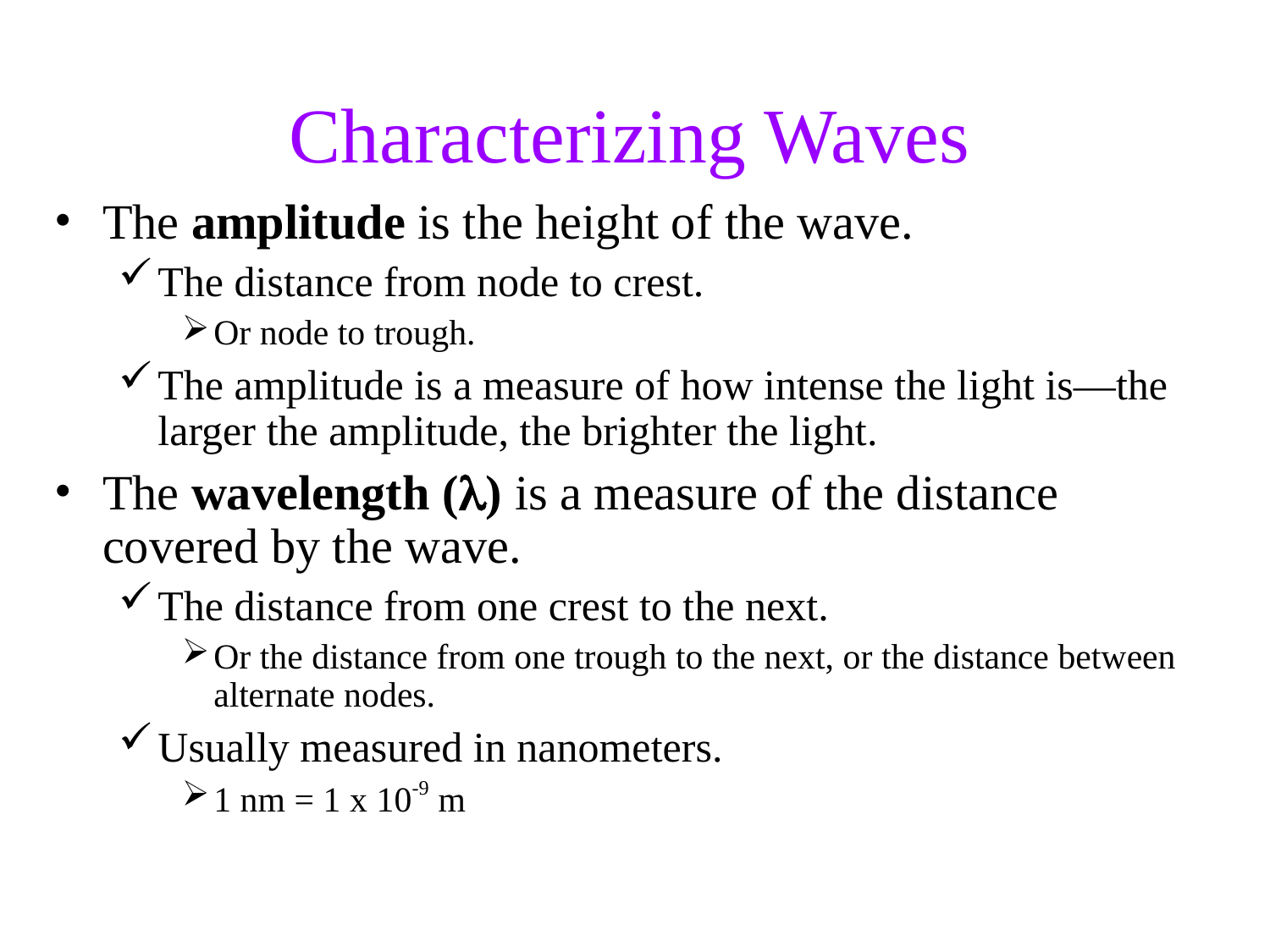

Characterizing Waves
The amplitude is the height of the wave.
The distance from node to crest.
Or node to trough.
The amplitude is a measure of how intense the light is—the larger the amplitude, the brighter the light.
The wavelength (λ) is a measure of the distance covered by the wave.
The distance from one crest to the next.
Or the distance from one trough to the next, or the distance between alternate nodes.
Usually measured in nanometers.
1 nm = 1 x 10-9 m